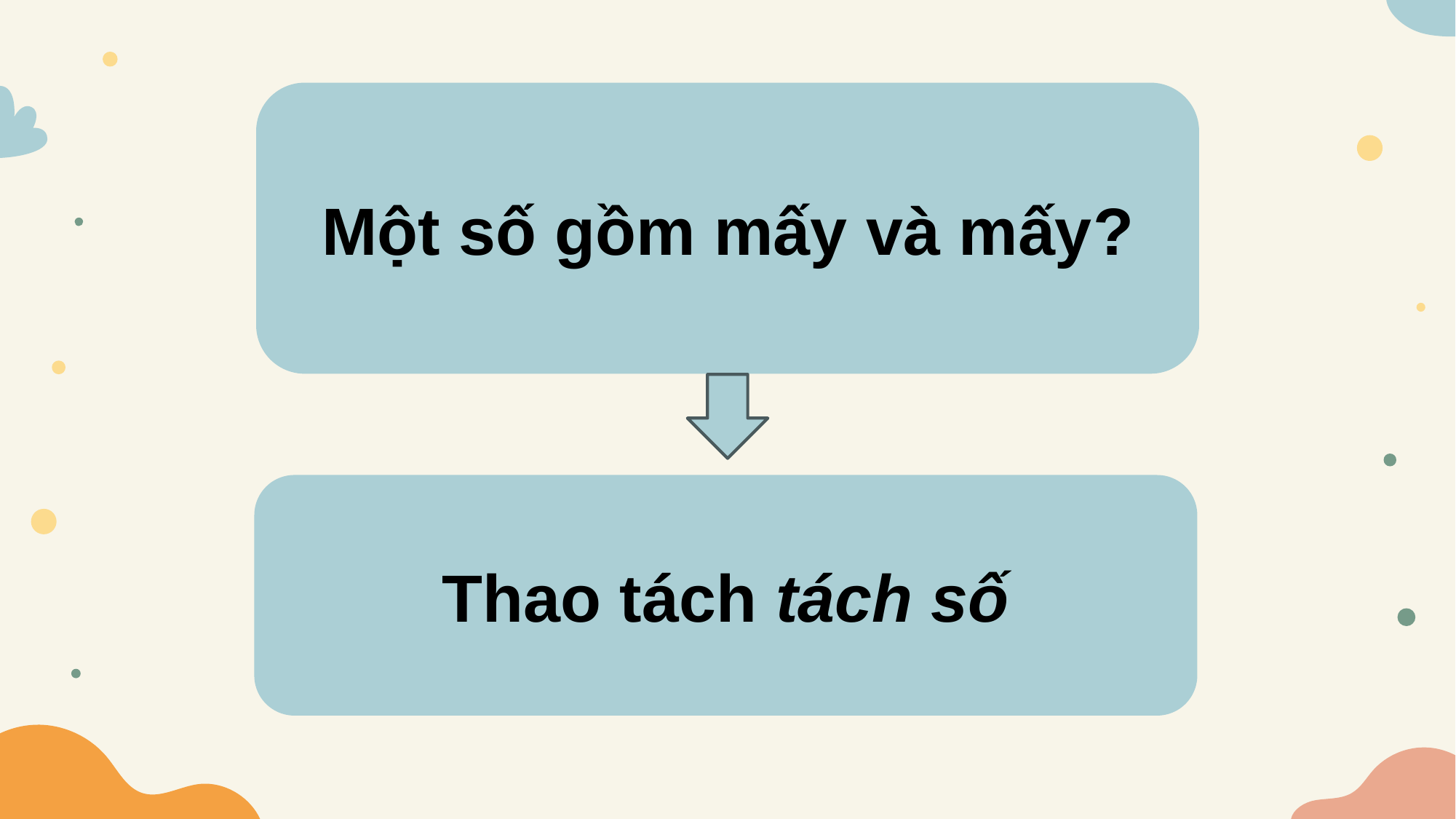

Một số gồm mấy và mấy?

Thao tách tách số